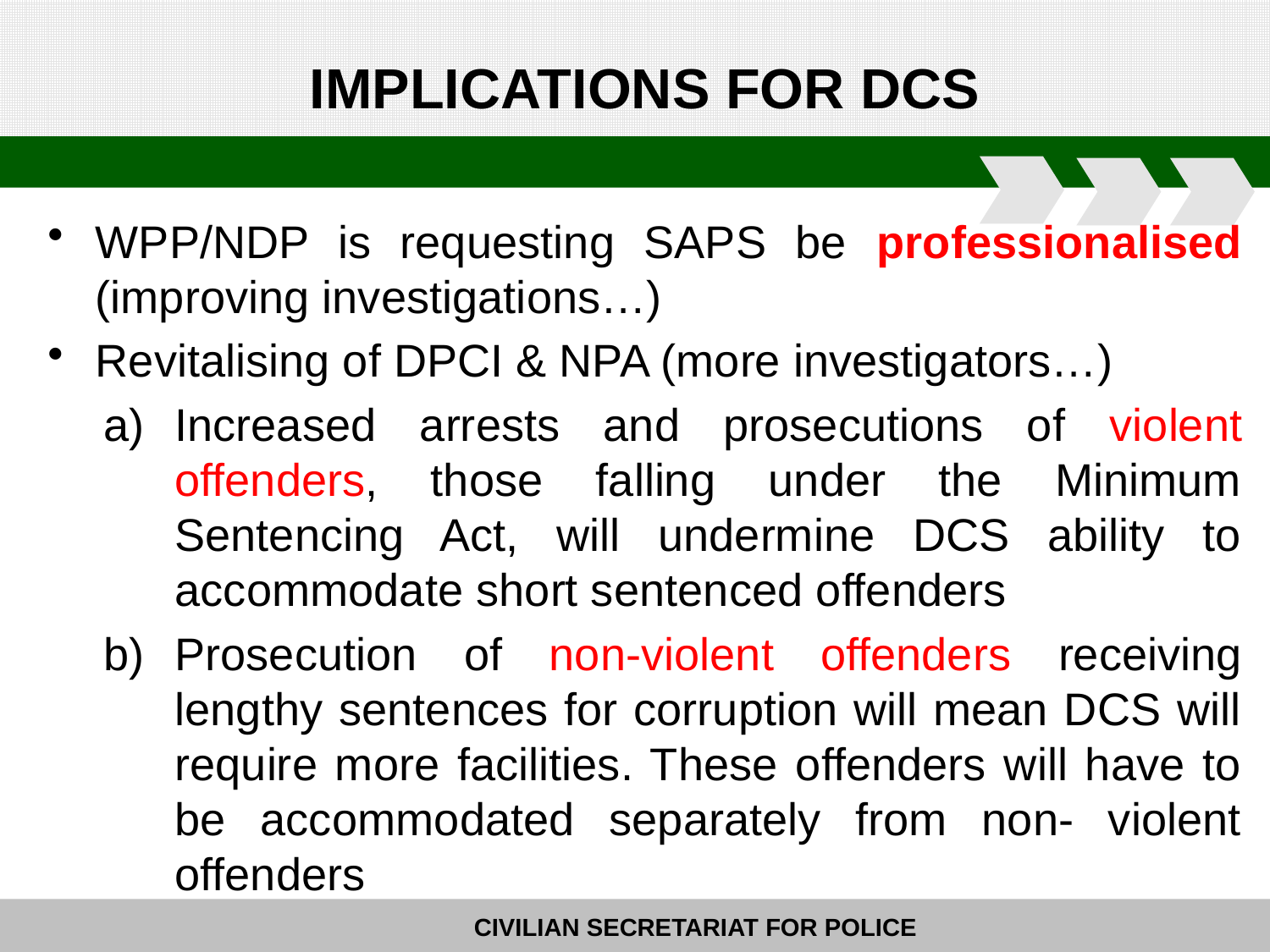

# IMPLICATIONS FOR DCS
WPP/NDP is requesting SAPS be professionalised (improving investigations…)
Revitalising of DPCI & NPA (more investigators…)
Increased arrests and prosecutions of violent offenders, those falling under the Minimum Sentencing Act, will undermine DCS ability to accommodate short sentenced offenders
Prosecution of non-violent offenders receiving lengthy sentences for corruption will mean DCS will require more facilities. These offenders will have to be accommodated separately from non- violent offenders